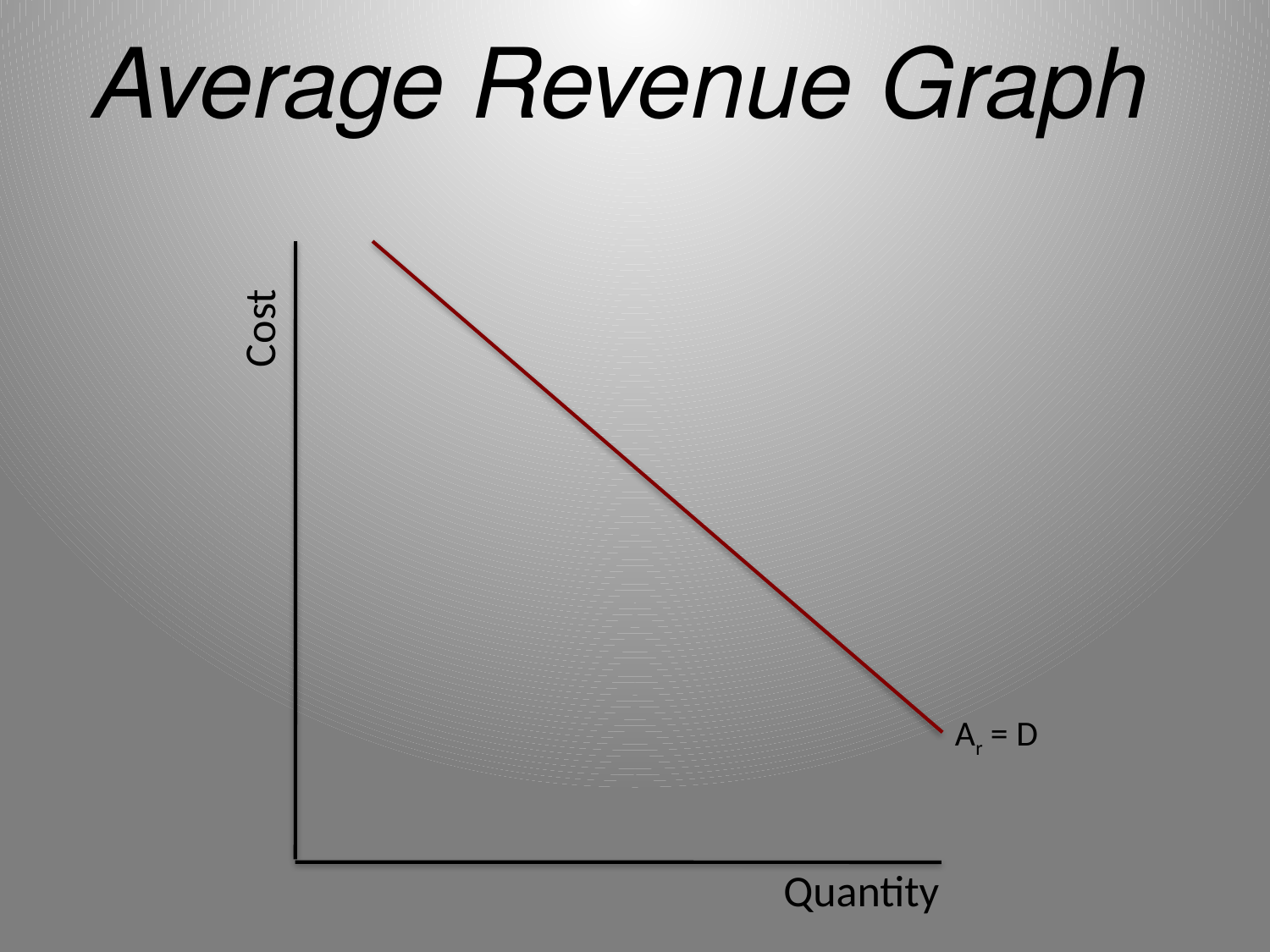

# Average Revenue Graph
Cost
Ar = D
Quantity